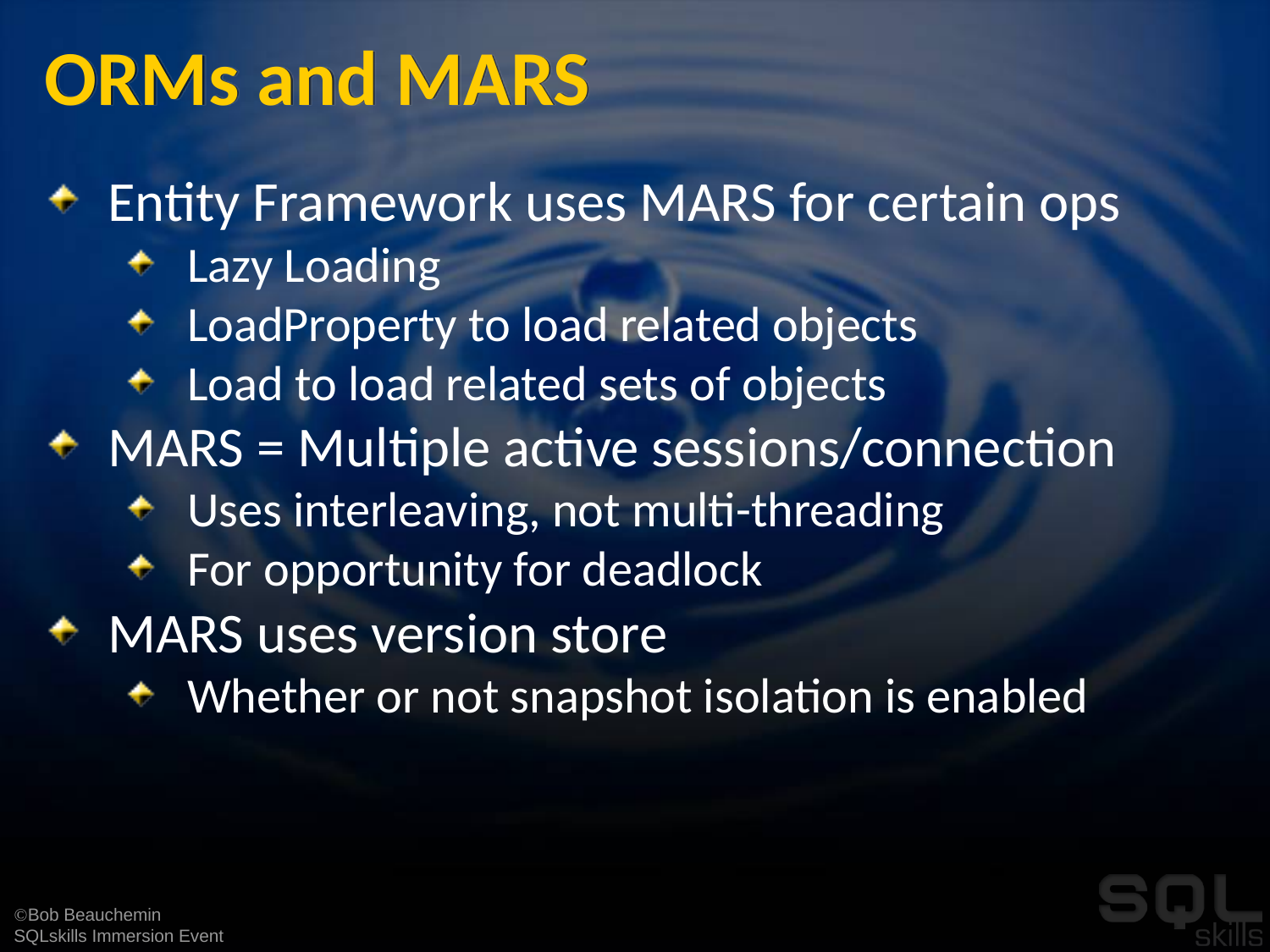

# ORMs and MARS
Entity Framework uses MARS for certain ops
Lazy Loading
LoadProperty to load related objects
Load to load related sets of objects
MARS = Multiple active sessions/connection
Uses interleaving, not multi-threading
For opportunity for deadlock
MARS uses version store
Whether or not snapshot isolation is enabled